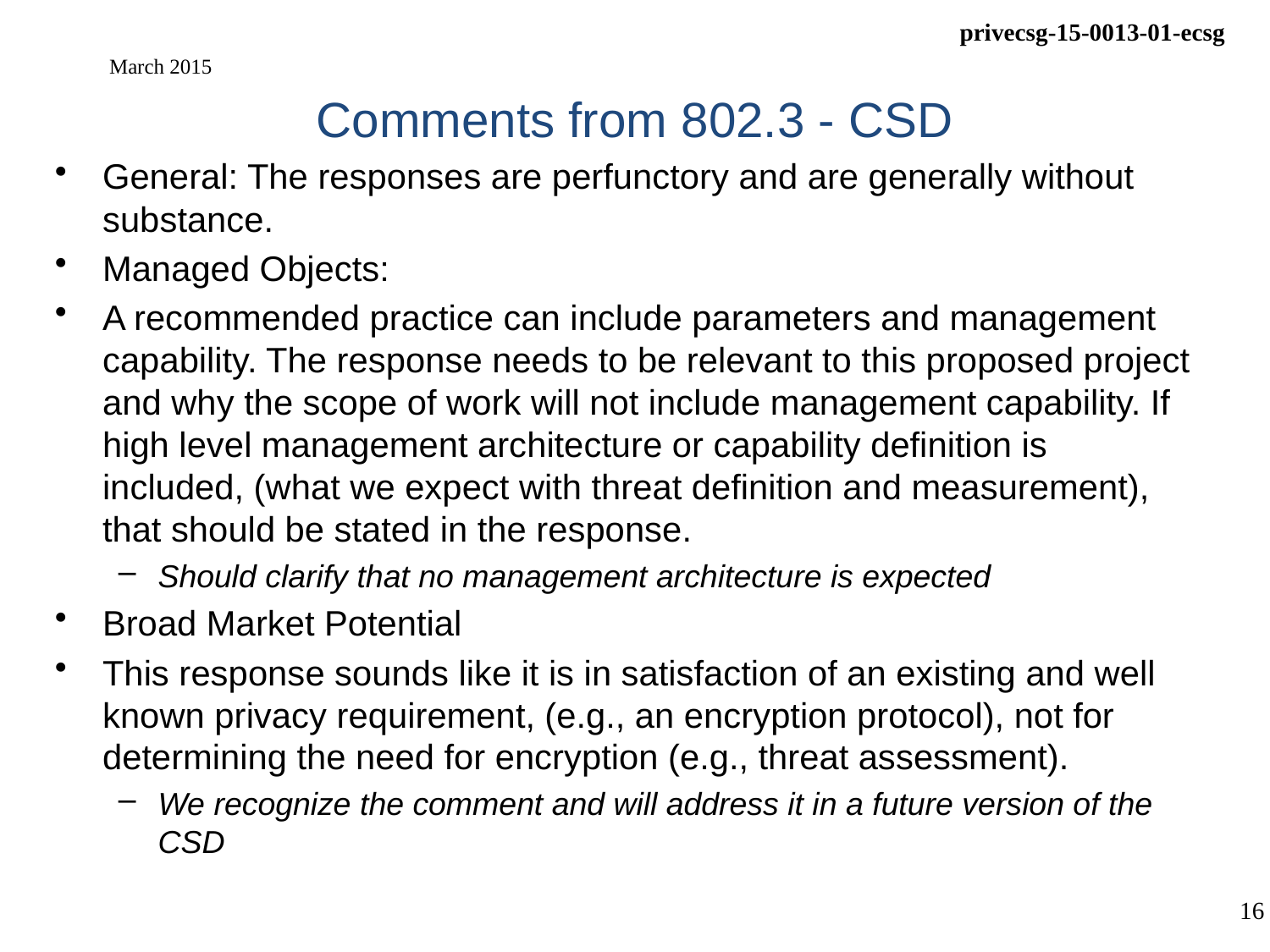

# Comments from 802.3 - CSD
March 2015
General: The responses are perfunctory and are generally without substance.
Managed Objects:
A recommended practice can include parameters and management capability. The response needs to be relevant to this proposed project and why the scope of work will not include management capability. If high level management architecture or capability definition is included, (what we expect with threat definition and measurement), that should be stated in the response.
Should clarify that no management architecture is expected
Broad Market Potential
This response sounds like it is in satisfaction of an existing and well known privacy requirement, (e.g., an encryption protocol), not for determining the need for encryption (e.g., threat assessment).
We recognize the comment and will address it in a future version of the CSD